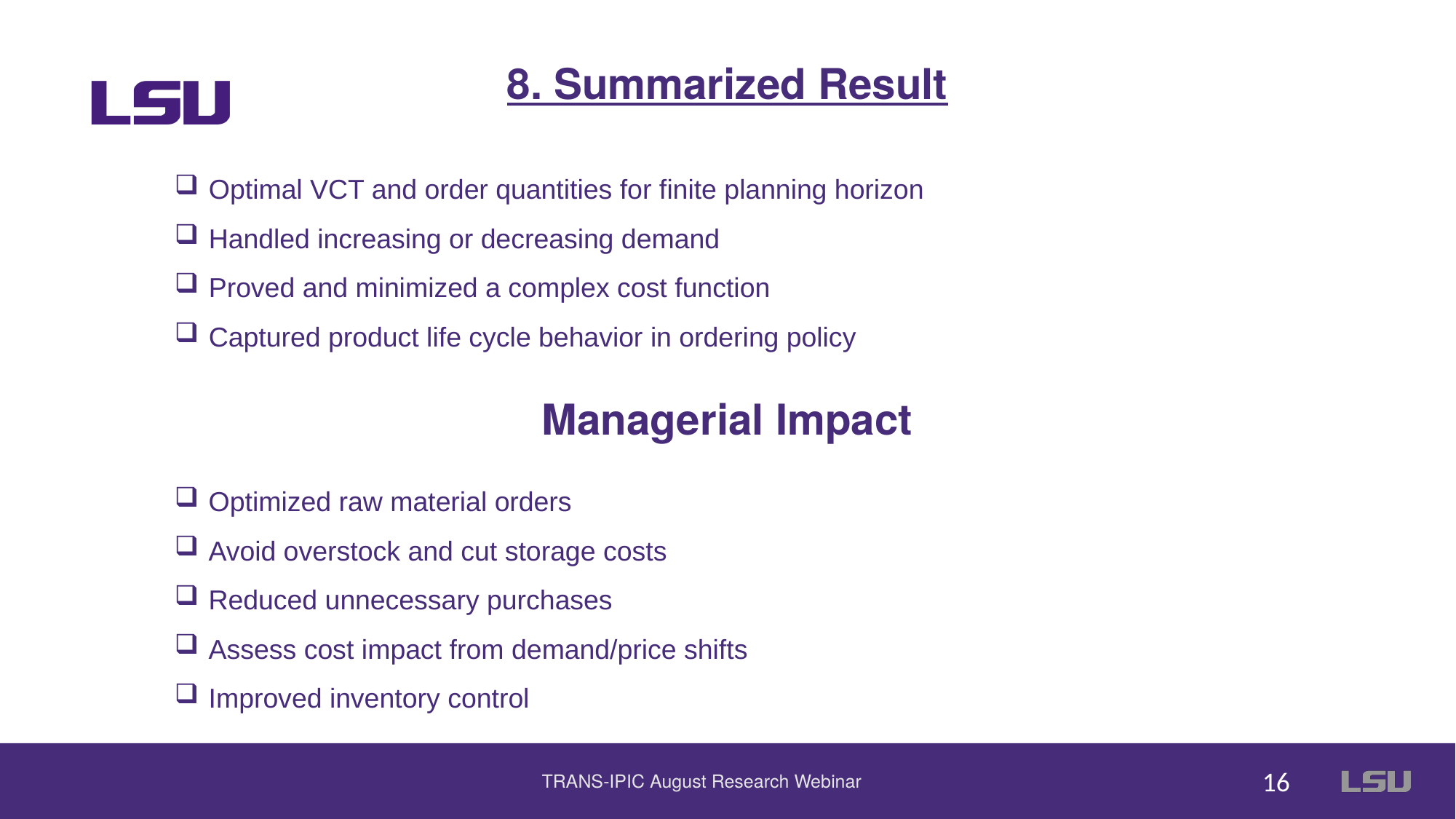

8. Summarized Result
Optimal VCT and order quantities for finite planning horizon
Handled increasing or decreasing demand
Proved and minimized a complex cost function
Captured product life cycle behavior in ordering policy
Managerial Impact
Optimized raw material orders
Avoid overstock and cut storage costs
Reduced unnecessary purchases
Assess cost impact from demand/price shifts
Improved inventory control
TRANS-IPIC August Research Webinar
16